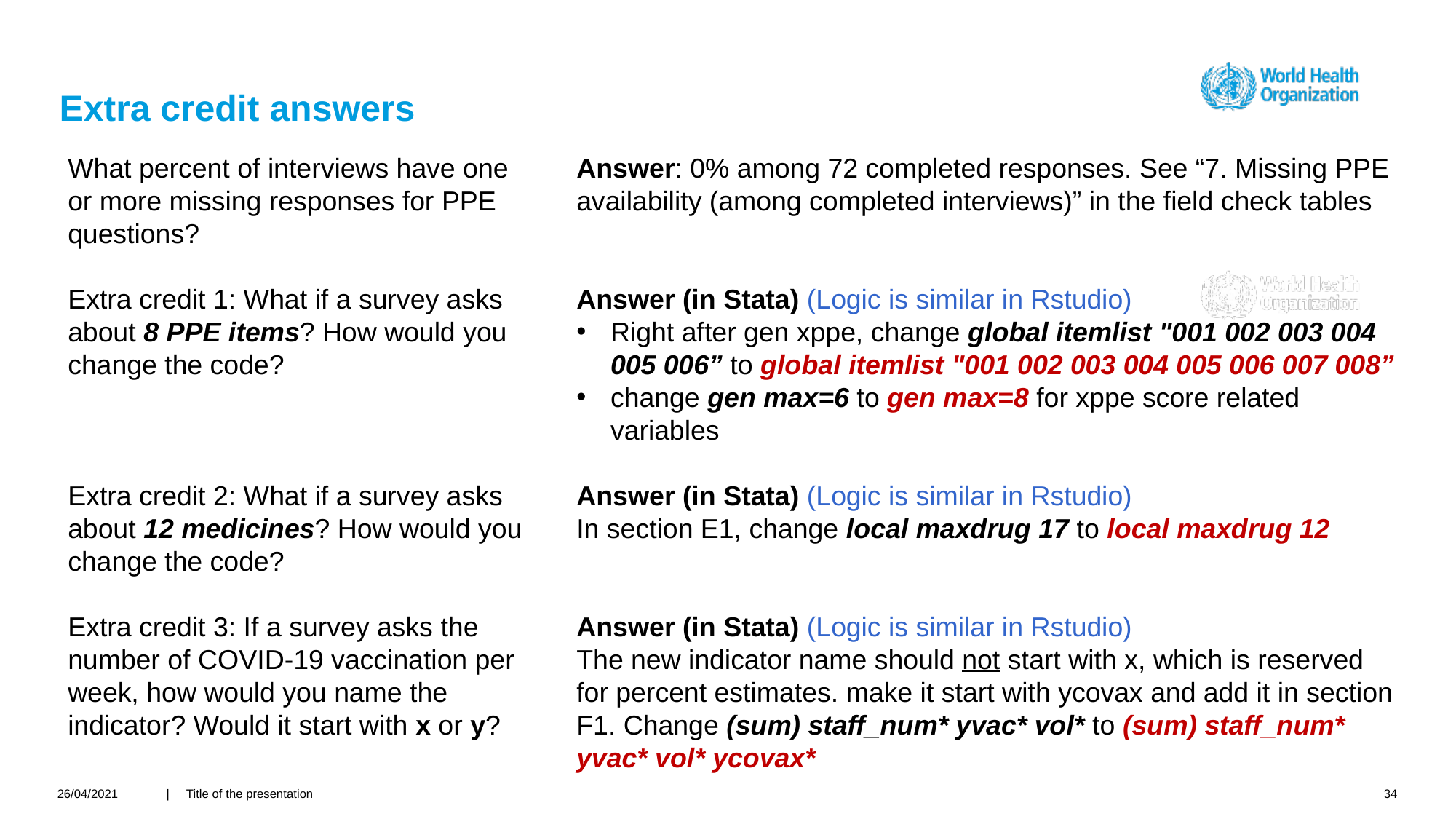

# Extra credit answers
What percent of interviews have one or more missing responses for PPE questions?

Extra credit 1: What if a survey asks about 8 PPE items? How would you change the code?

Extra credit 2: What if a survey asks about 12 medicines? How would you change the code?

Extra credit 3: If a survey asks the number of COVID-19 vaccination per week, how would you name the indicator? Would it start with x or y?
Answer: 0% among 72 completed responses. See “7. Missing PPE availability (among completed interviews)” in the field check tables

Answer (in Stata) (Logic is similar in Rstudio)
Right after gen xppe, change global itemlist "001 002 003 004 005 006” to global itemlist "001 002 003 004 005 006 007 008”
change gen max=6 to gen max=8 for xppe score related variables

Answer (in Stata) (Logic is similar in Rstudio)
In section E1, change local maxdrug 17 to local maxdrug 12

Answer (in Stata) (Logic is similar in Rstudio)
The new indicator name should not start with x, which is reserved for percent estimates. make it start with ycovax and add it in section F1. Change (sum) staff_num* yvac* vol* to (sum) staff_num* yvac* vol* ycovax*

26/04/2021
|     Title of the presentation
34